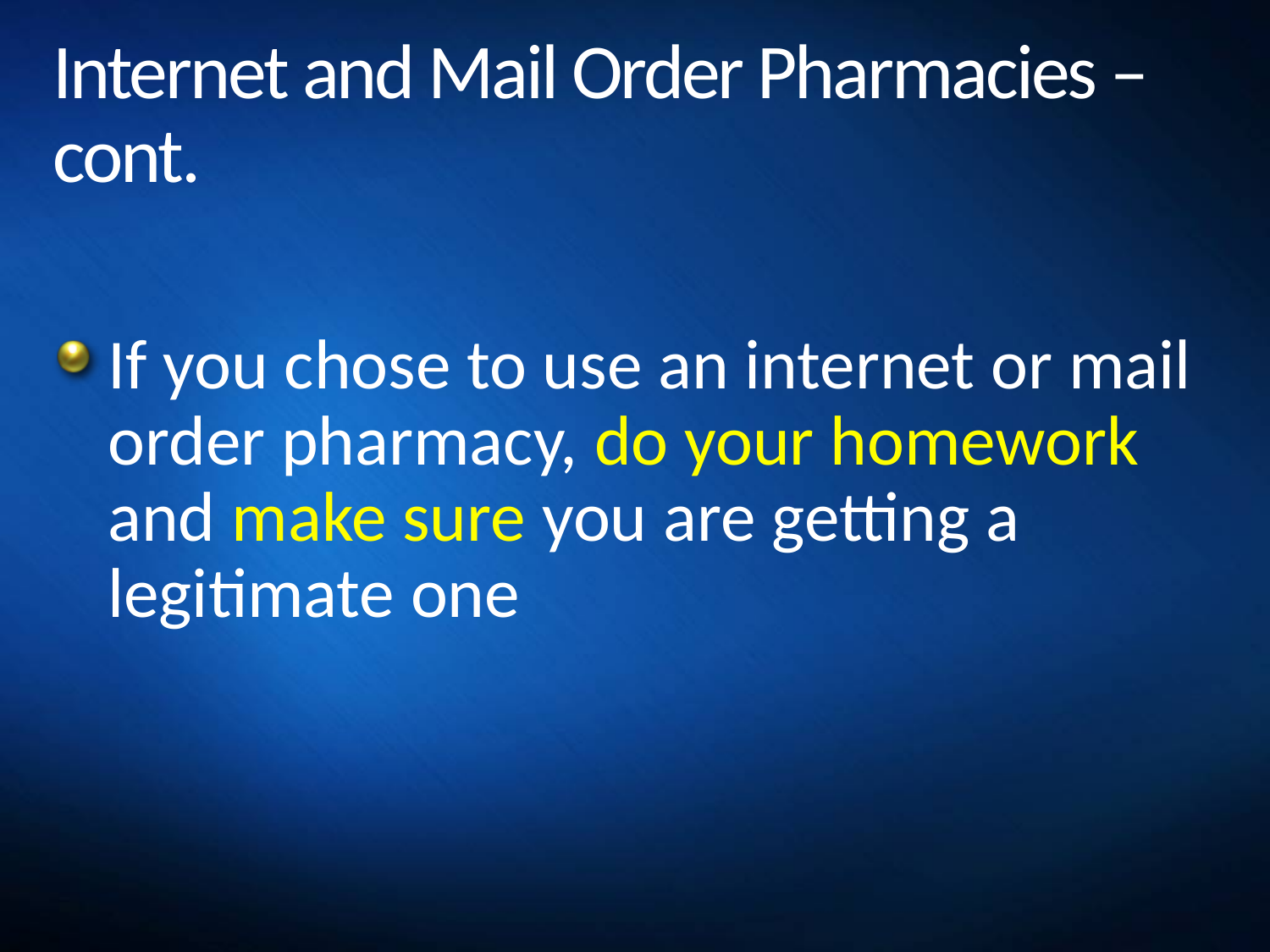

# Internet and Mail Order Pharmacies – cont.
If you chose to use an internet or mail order pharmacy, do your homework and make sure you are getting a legitimate one